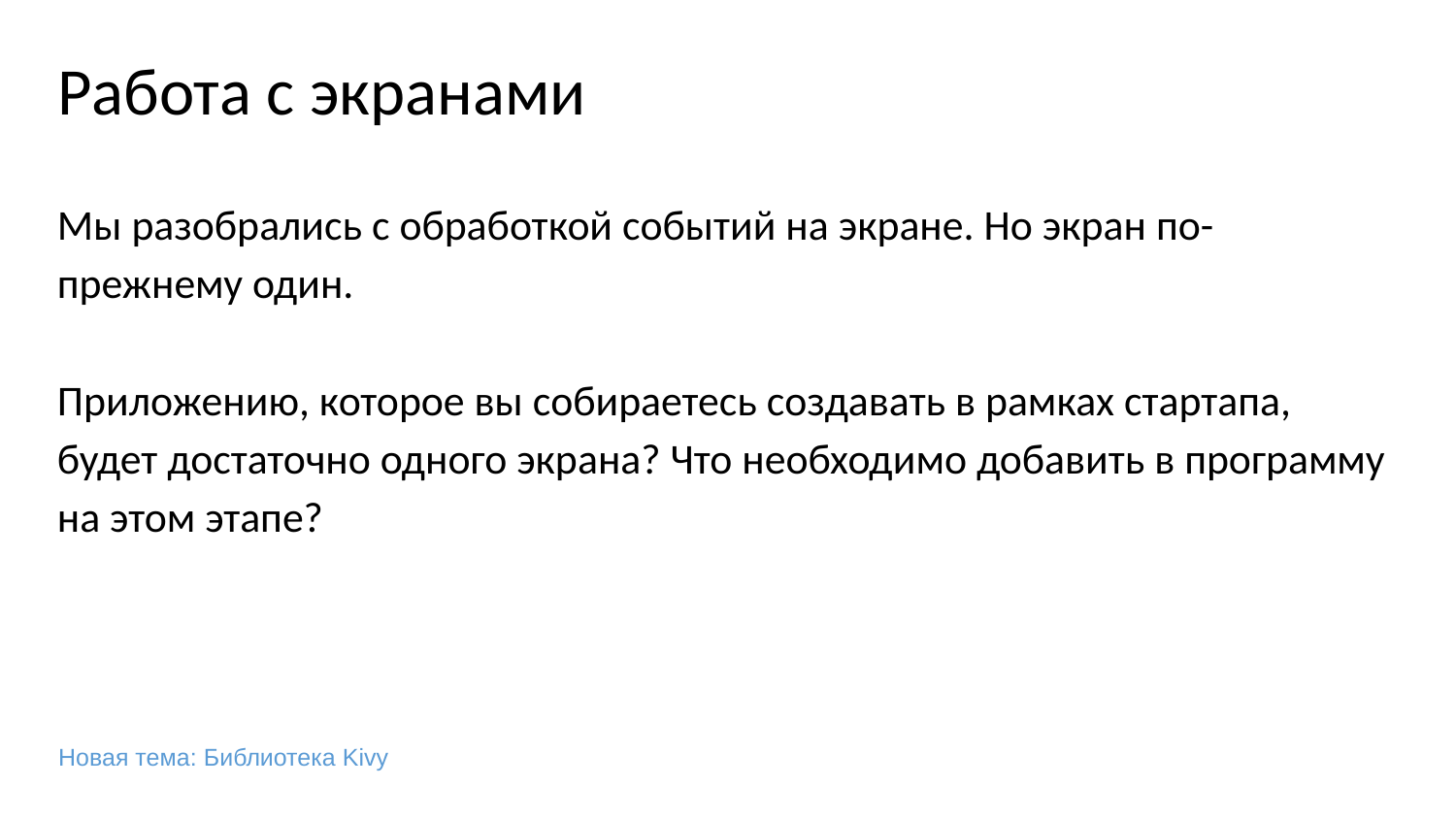

# Работа с экранами
Мы разобрались с обработкой событий на экране. Но экран по-прежнему один.

Приложению, которое вы собираетесь создавать в рамках стартапа, будет достаточно одного экрана? Что необходимо добавить в программу на этом этапе?

Новая тема: Библиотека Kivy